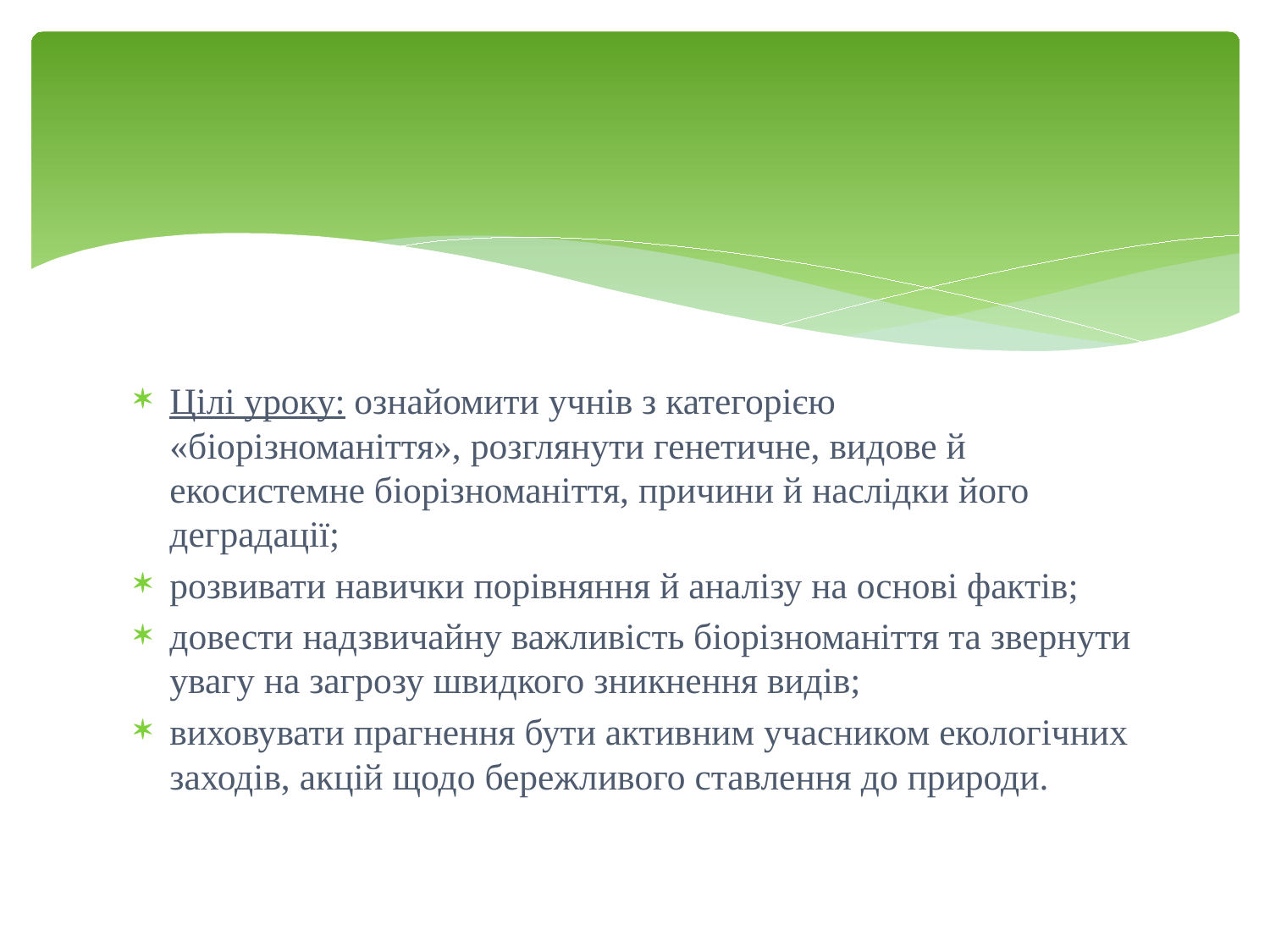

Цілі уроку: ознайомити учнів з категорією «біорізноманіття», розглянути генетичне, видове й екосистемне біорізноманіття, причини й наслідки його деградації;
розвивати навички порівняння й аналізу на основі фактів;
довести надзвичайну важливість біорізноманіття та звернути увагу на загрозу швидкого зникнення видів;
виховувати прагнення бути активним учасником екологічних заходів, акцій щодо бережливого ставлення до природи.